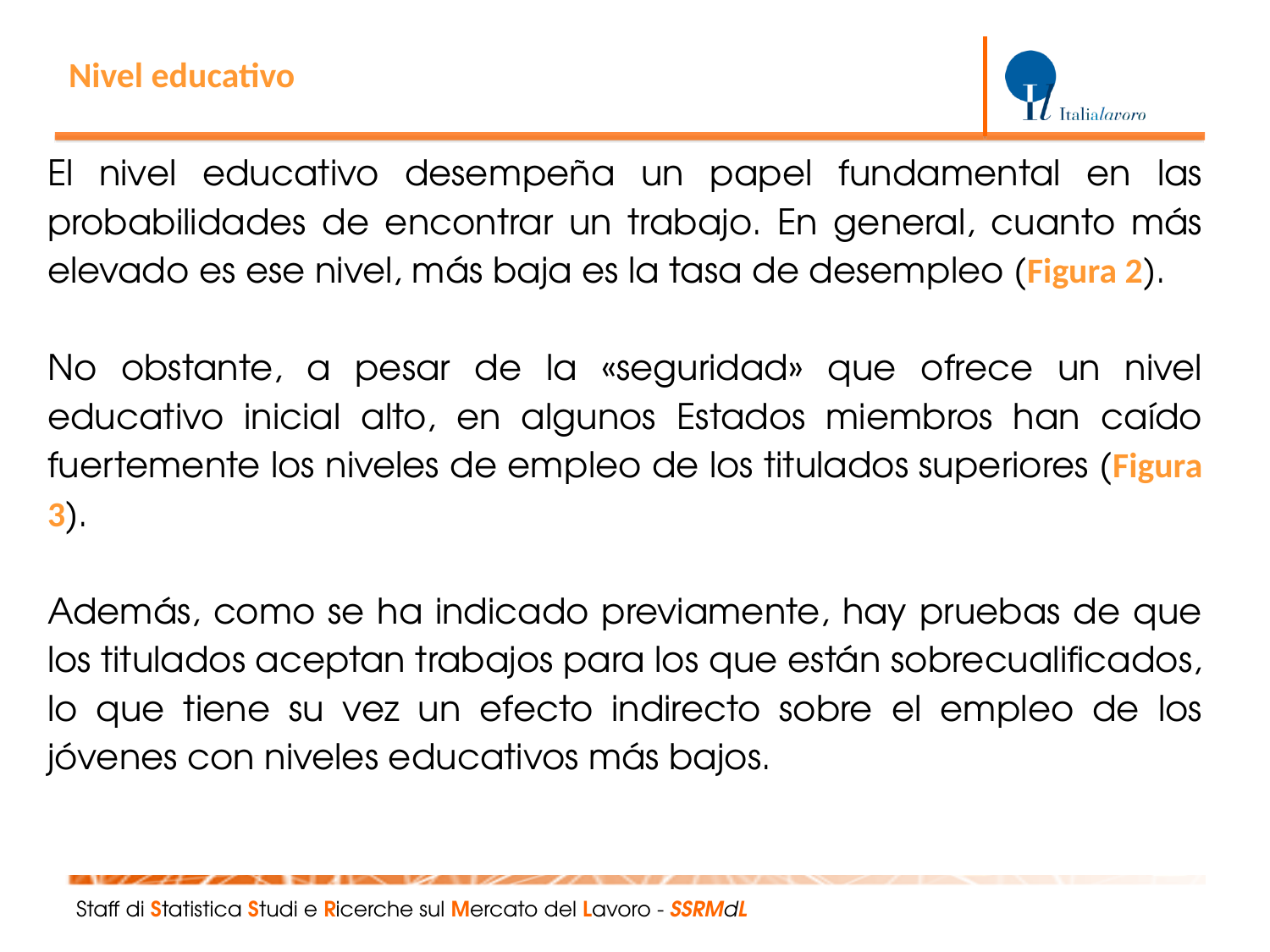

Nivel educativo
El nivel educativo desempeña un papel fundamental en las probabilidades de encontrar un trabajo. En general, cuanto más elevado es ese nivel, más baja es la tasa de desempleo (Figura 2).

No obstante, a pesar de la «seguridad» que ofrece un nivel educativo inicial alto, en algunos Estados miembros han caído fuertemente los niveles de empleo de los titulados superiores (Figura 3).

Además, como se ha indicado previamente, hay pruebas de que los titulados aceptan trabajos para los que están sobrecualificados, lo que tiene su vez un efecto indirecto sobre el empleo de los jóvenes con niveles educativos más bajos.
Staff di Statistica Studi e Ricerche sul Mercato del Lavoro - SSRMdL